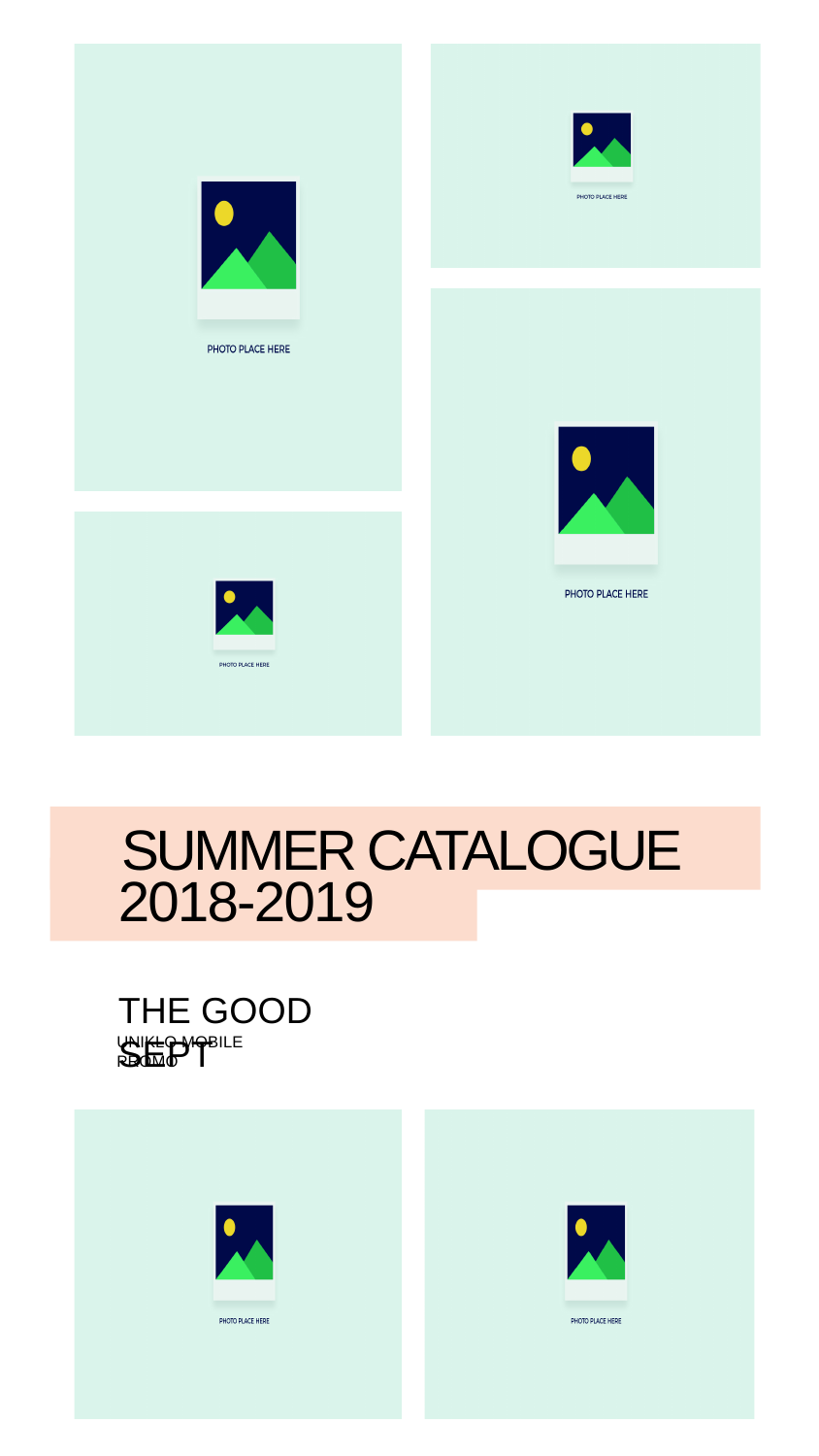

SUMMER CATALOGUE

2018-2019
THE GOOD SEPT
UNIKLO MOBILE PROMO